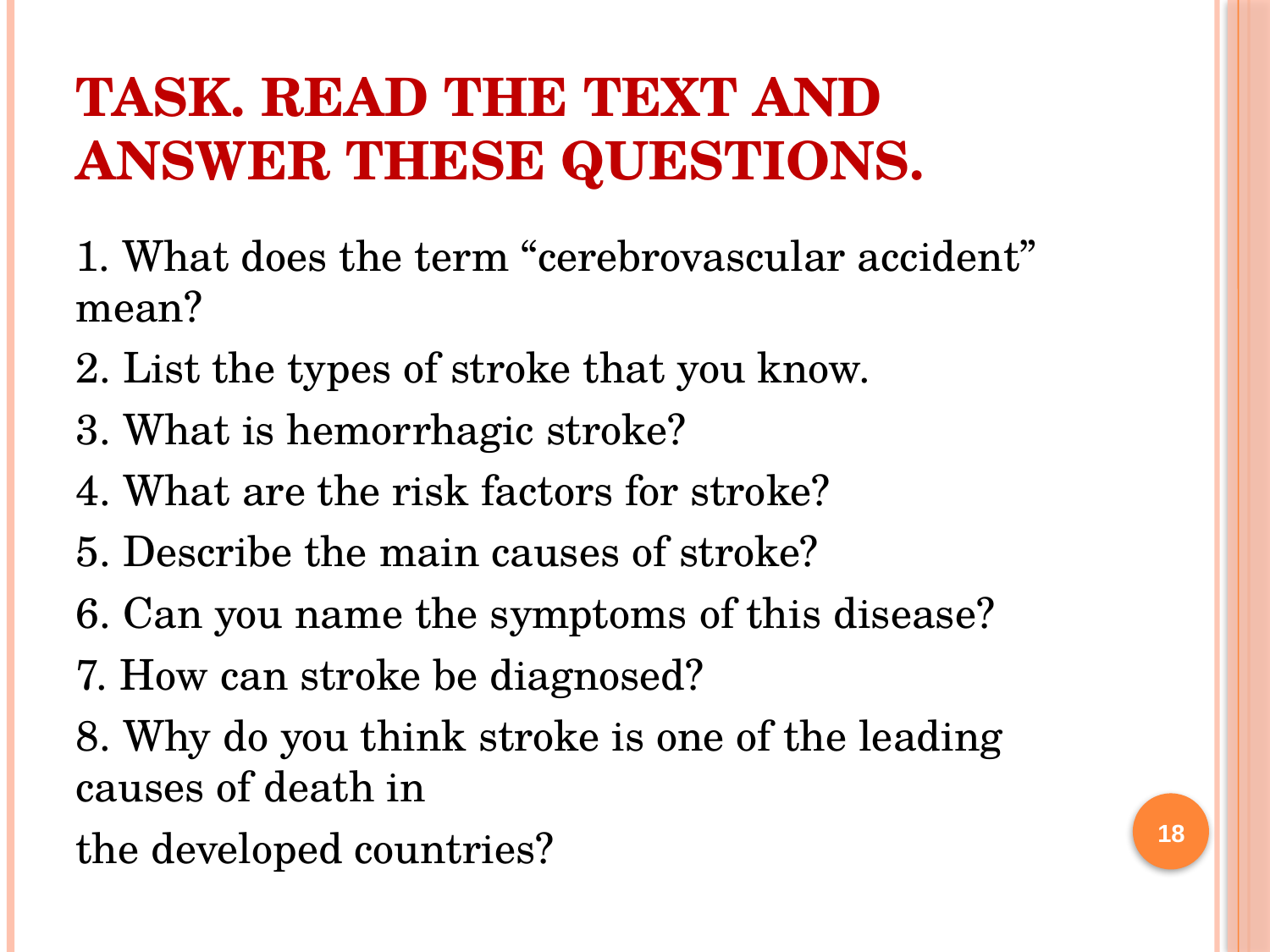

# Task. Read the text and answer these questions.
1. What does the term “cerebrovascular accident” mean?
2. List the types of stroke that you know.
3. What is hemorrhagic stroke?
4. What are the risk factors for stroke?
5. Describe the main causes of stroke?
6. Can you name the symptoms of this disease?
7. How can stroke be diagnosed?
8. Why do you think stroke is one of the leading causes of death in
the developed countries?
18